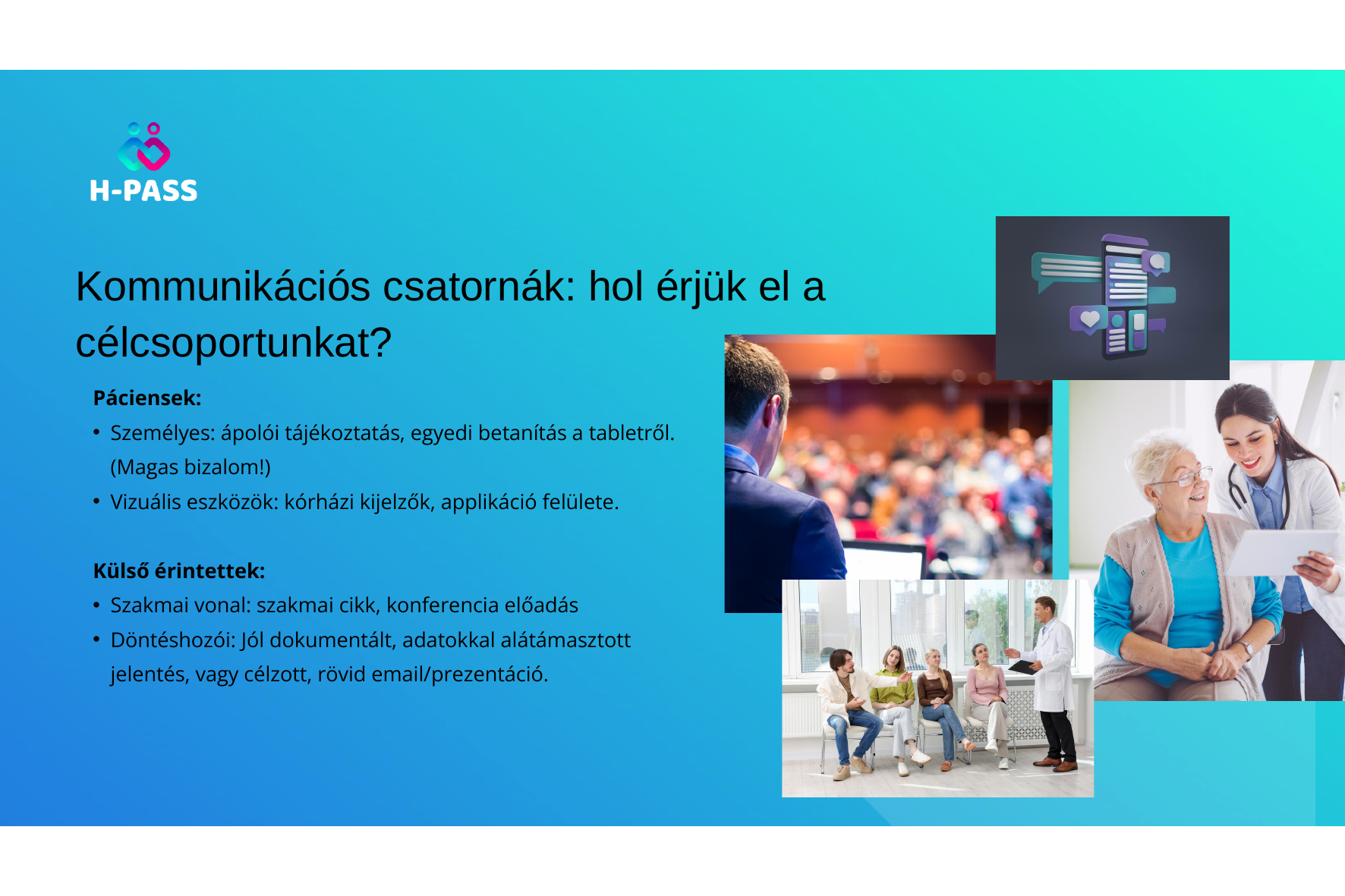

Kommunikációs csatornák: hol érjük el a célcsoportunkat?

Páciensek:
Személyes: ápolói tájékoztatás, egyedi betanítás a tabletről. (Magas bizalom!)
Vizuális eszközök: kórházi kijelzők, applikáció felülete.

Külső érintettek:
Szakmai vonal: szakmai cikk, konferencia előadás
Döntéshozói: Jól dokumentált, adatokkal alátámasztott jelentés, vagy célzott, rövid email/prezentáció.